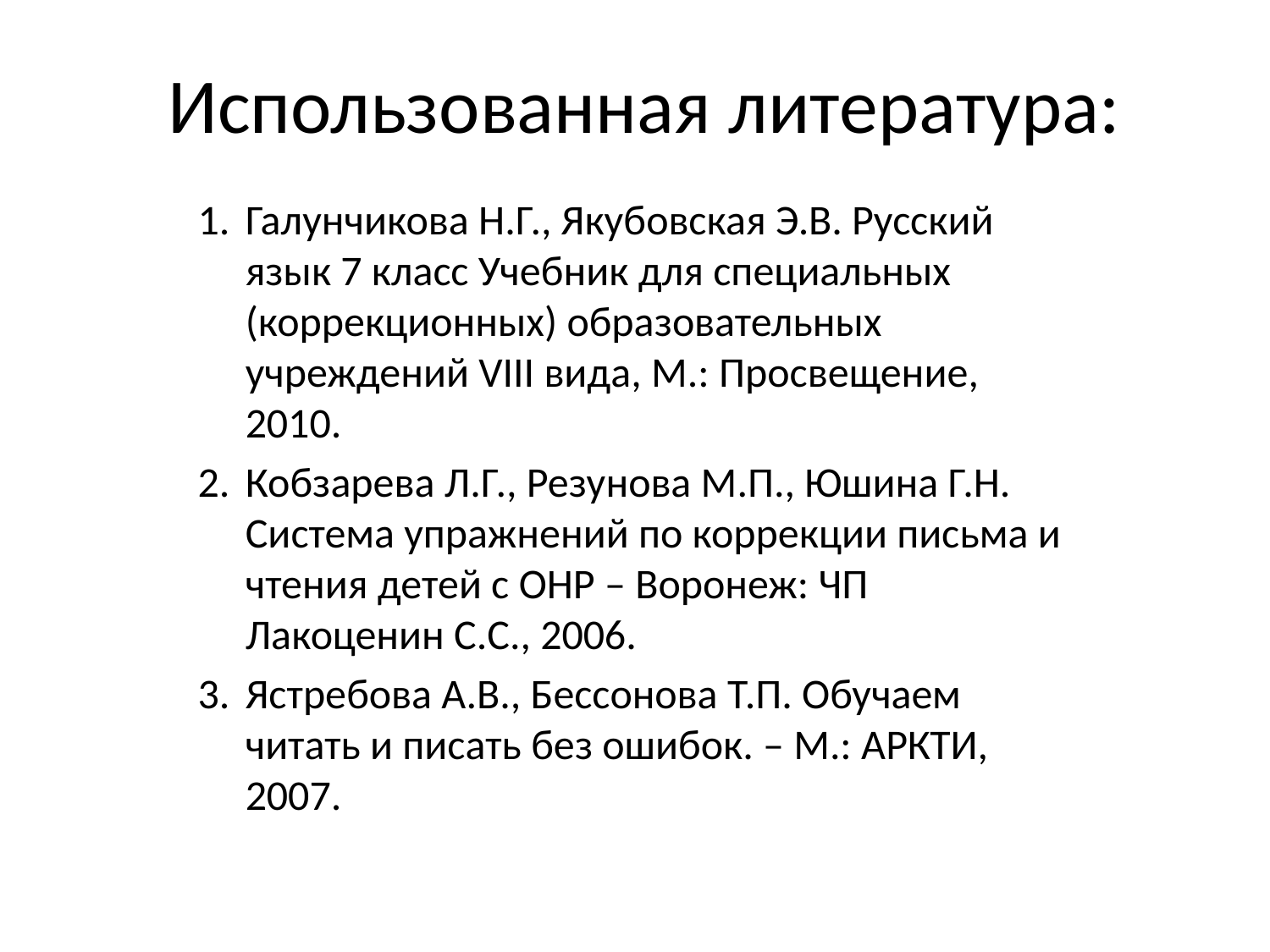

# Использованная литература:
Галунчикова Н.Г., Якубовская Э.В. Русский язык 7 класс Учебник для специальных (коррекционных) образовательных учреждений VIII вида, М.: Просвещение, 2010.
Кобзарева Л.Г., Резунова М.П., Юшина Г.Н. Система упражнений по коррекции письма и чтения детей с ОНР – Воронеж: ЧП Лакоценин С.С., 2006.
Ястребова А.В., Бессонова Т.П. Обучаем читать и писать без ошибок. – М.: АРКТИ, 2007.